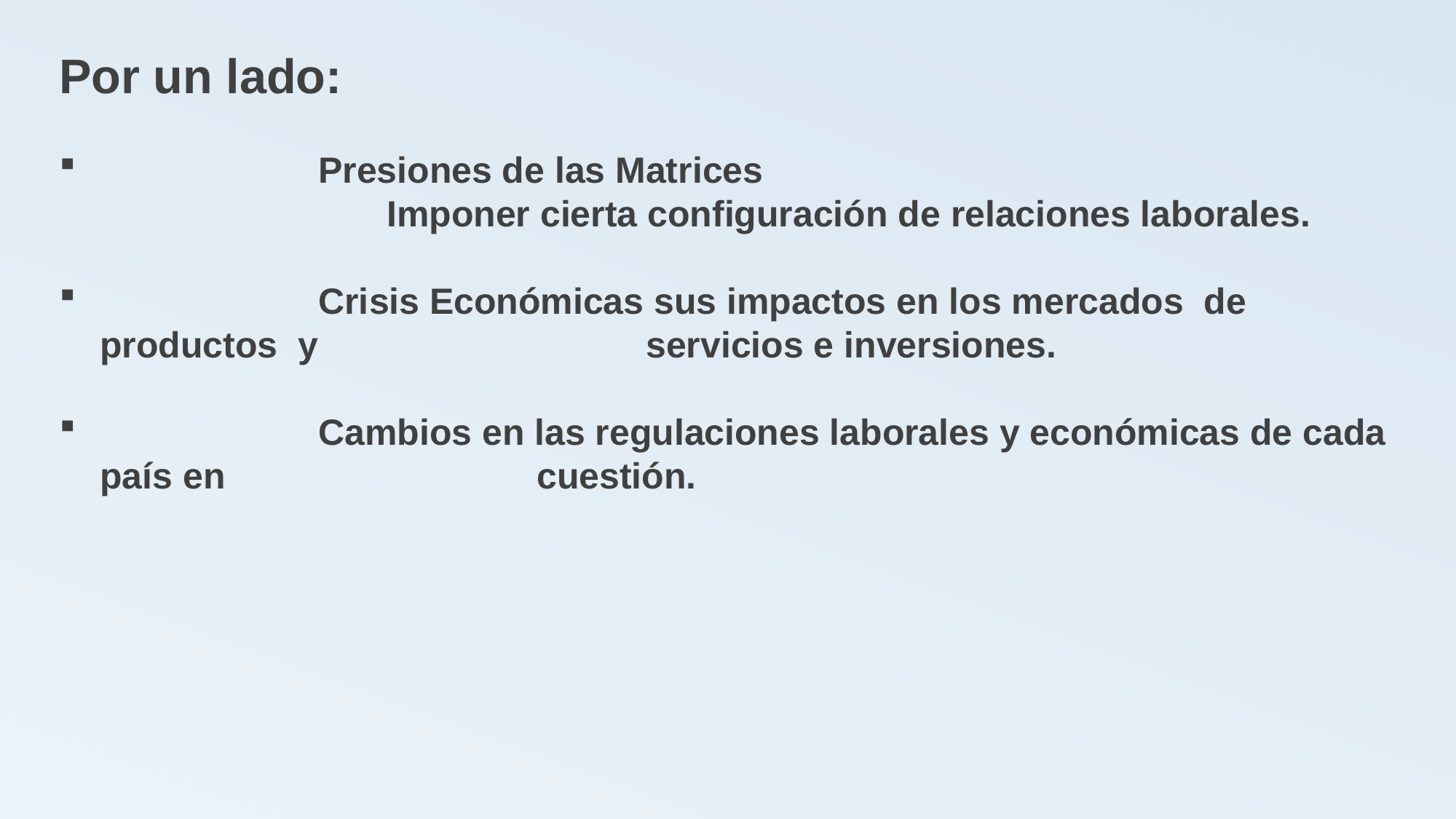

Por un lado:

		Presiones de las Matrices
			Imponer cierta configuración de relaciones laborales.

		Crisis Económicas sus impactos en los mercados  de productos  y 			servicios e inversiones.

		Cambios en las regulaciones laborales y económicas de cada país en 			cuestión.